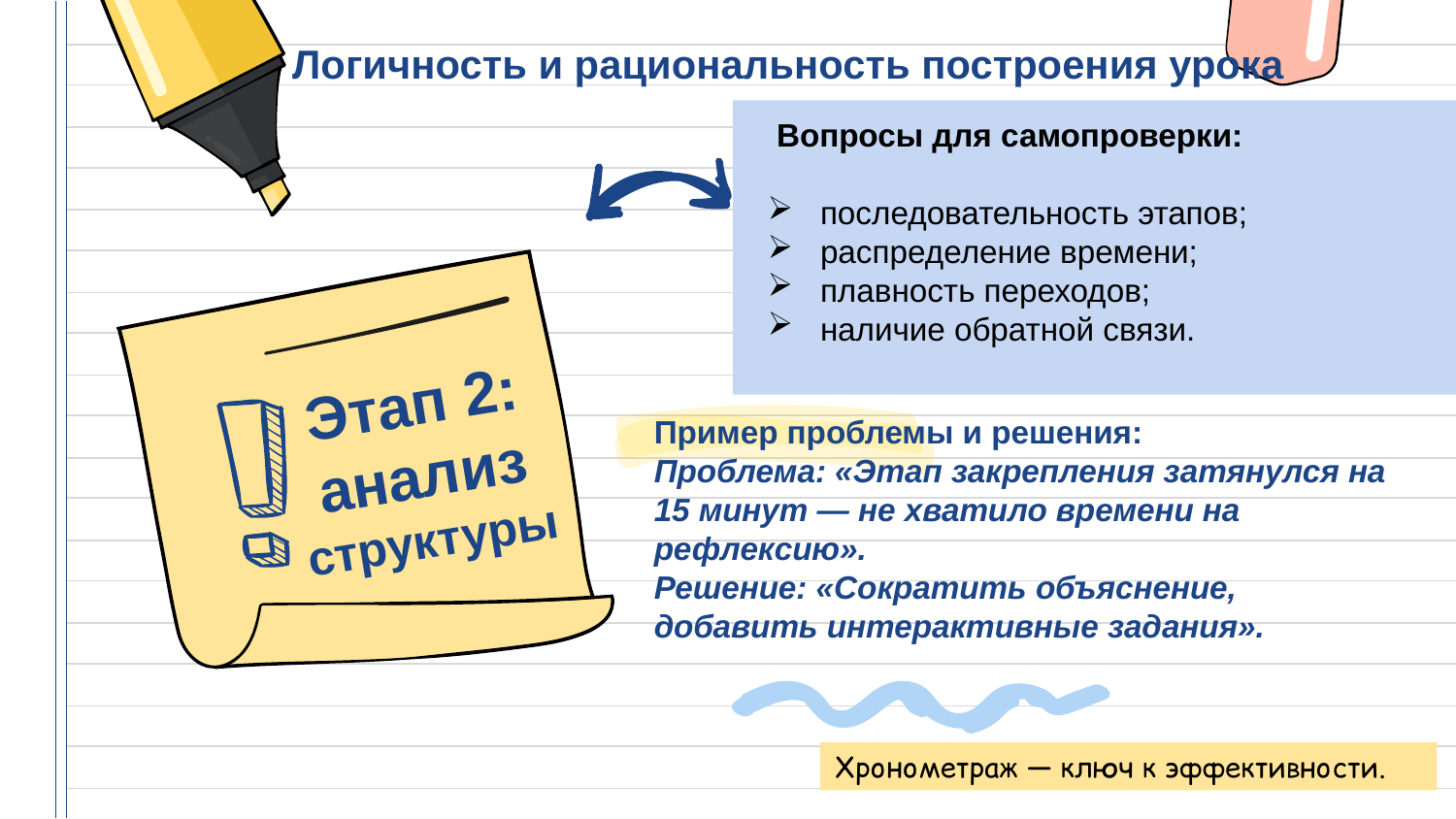

Логичность и рациональность построения урока
 Вопросы для самопроверки:

последовательность этапов;
распределение времени;
плавность переходов;
наличие обратной связи.

Этап 2: анализ структуры
# Пример проблемы и решения: Проблема: «Этап закрепления затянулся на 15 минут — не хватило времени на рефлексию». Решение: «Сократить объяснение, добавить интерактивные задания».

Хронометраж — ключ к эффективности.